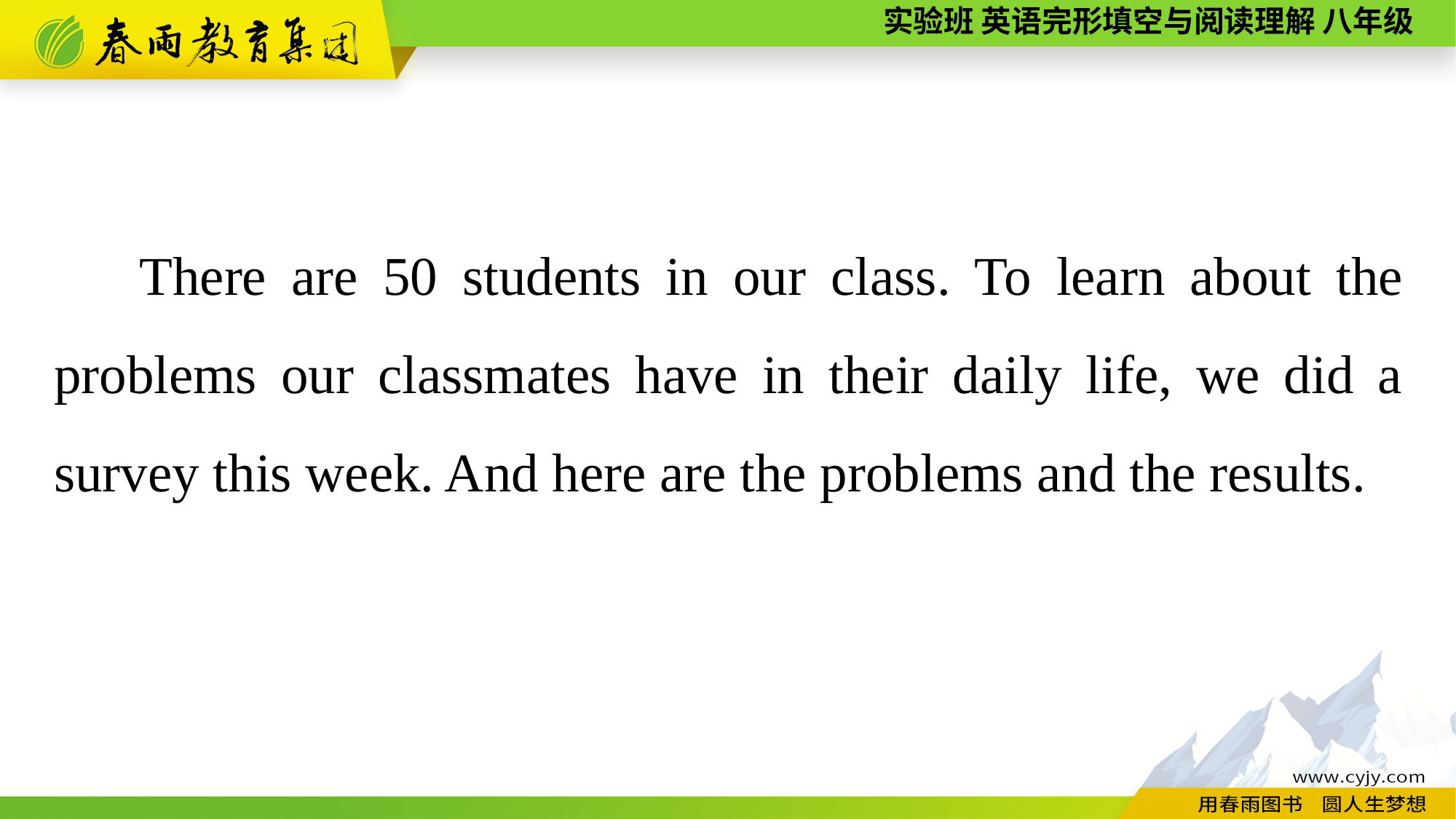

There are 50 students in our class. To learn about the problems our classmates have in their daily life, we did a survey this week. And here are the problems and the results.